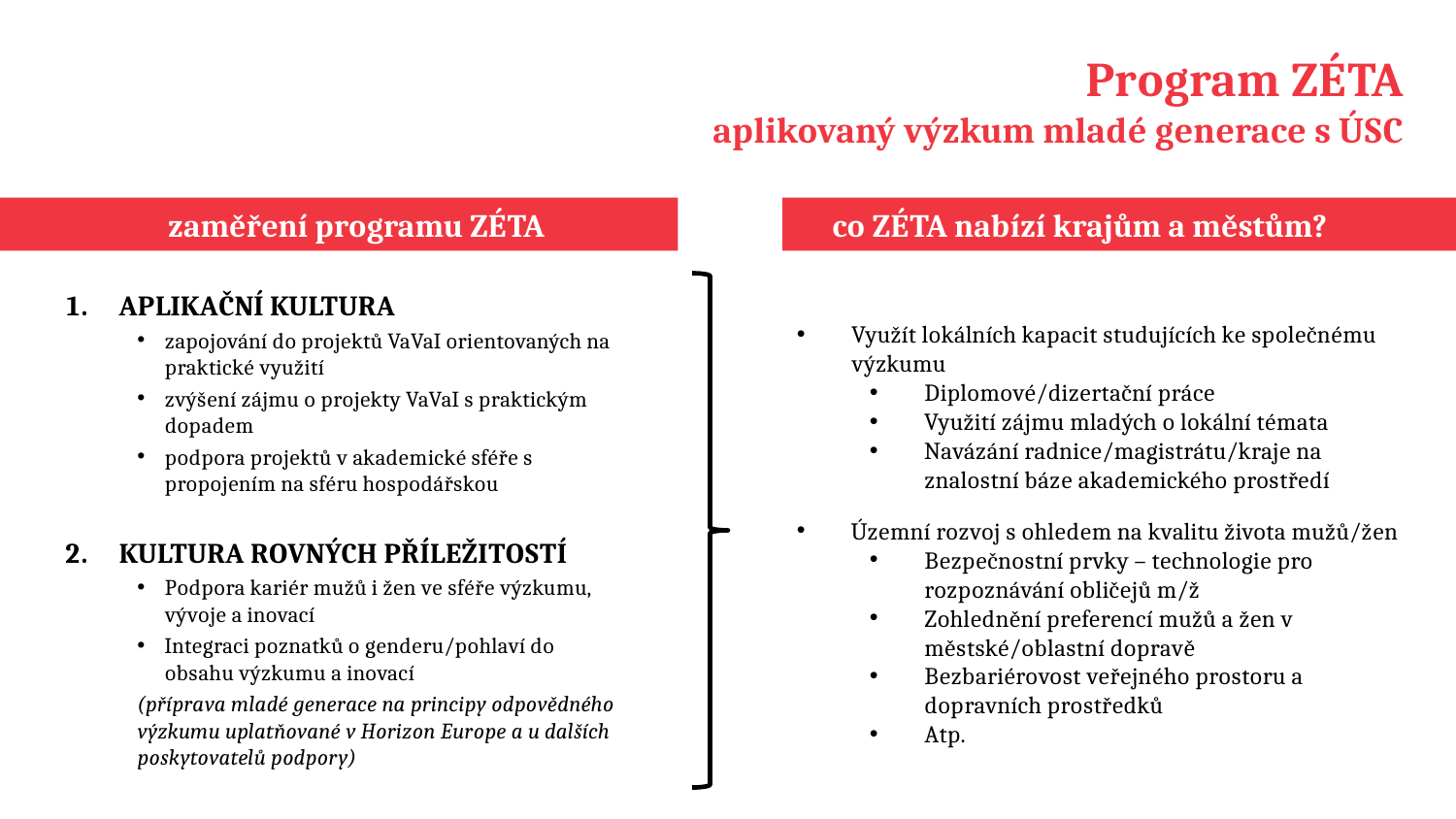

Program ZÉTA
aplikovaný výzkum mladé generace s ÚSC
     zaměření programu ZÉTA
     co ZÉTA nabízí krajům a městům?

APLIKAČNÍ KULTURA
zapojování do projektů VaVaI orientovaných na praktické využití
zvýšení zájmu o projekty VaVaI s praktickým dopadem
podpora projektů v akademické sféře s propojením na sféru hospodářskou

KULTURA ROVNÝCH PŘÍLEŽITOSTÍ
Podpora kariér mužů i žen ve sféře výzkumu, vývoje a inovací
Integraci poznatků o genderu/pohlaví do obsahu výzkumu a inovací
(příprava mladé generace na principy odpovědného výzkumu uplatňované v Horizon Europe a u dalších poskytovatelů podpory)

Využít lokálních kapacit studujících ke společnému výzkumu
Diplomové/dizertační práce
Využití zájmu mladých o lokální témata
Navázání radnice/magistrátu/kraje na znalostní báze akademického prostředí

Územní rozvoj s ohledem na kvalitu života mužů/žen
Bezpečnostní prvky – technologie pro rozpoznávání obličejů m/ž
Zohlednění preferencí mužů a žen v městské/oblastní dopravě
Bezbariérovost veřejného prostoru a dopravních prostředků
Atp.